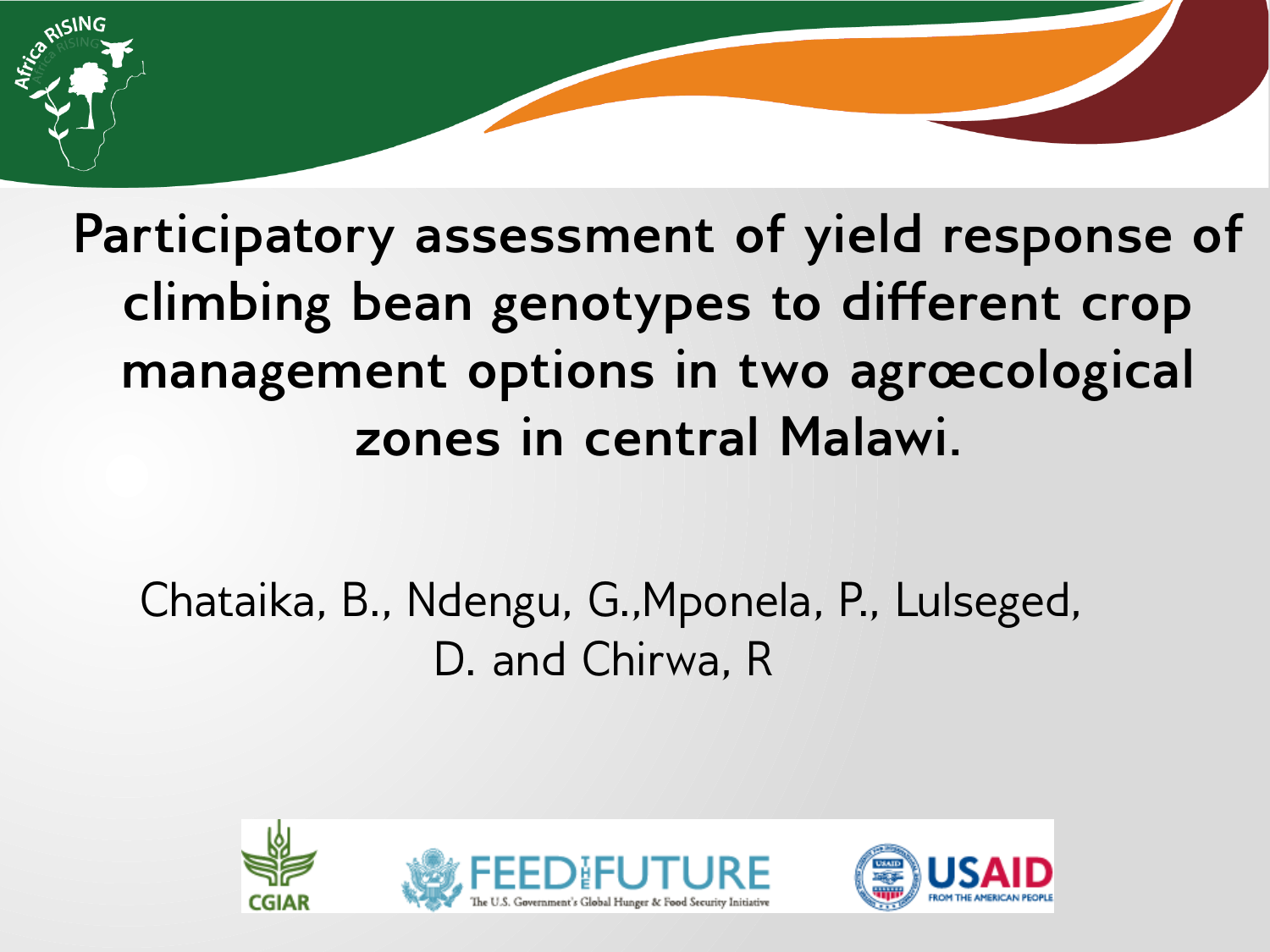

Participatory assessment of yield response of climbing bean genotypes to different crop management options in two agroecological zones in central Malawi.

Chataika, B., Ndengu, G.,Mponela, P., Lulseged, D. and Chirwa, R